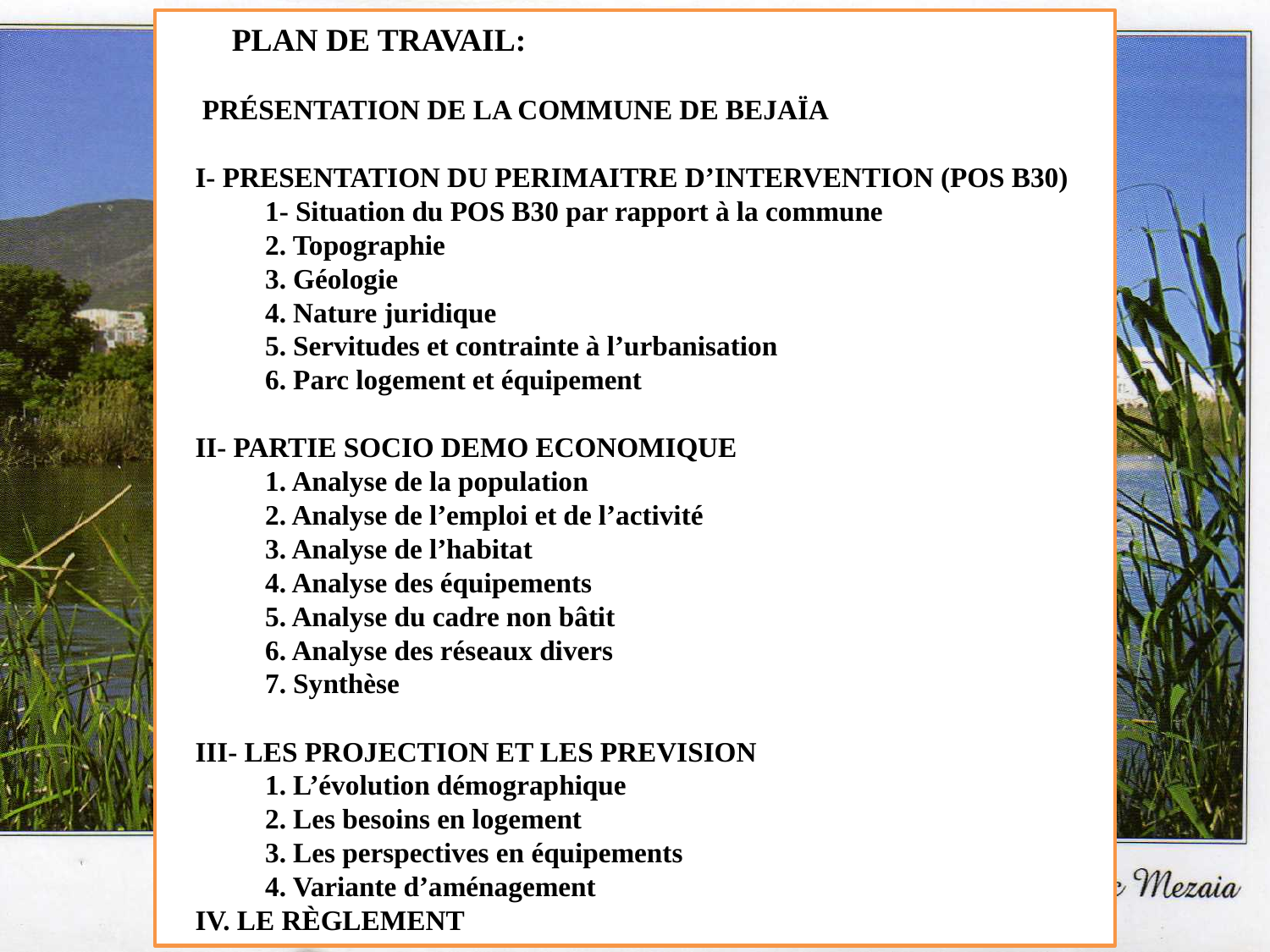

PLAN DE TRAVAIL:

     PRÉSENTATION DE LA COMMUNE DE BEJAÏA

    I- PRESENTATION DU PERIMAITRE D’INTERVENTION (POS B30)
              1- Situation du POS B30 par rapport à la commune
              2. Topographie
              3. Géologie
              4. Nature juridique
              5. Servitudes et contrainte à l’urbanisation
              6. Parc logement et équipement

    II- PARTIE SOCIO DEMO ECONOMIQUE
              1. Analyse de la population
              2. Analyse de l’emploi et de l’activité
              3. Analyse de l’habitat
              4. Analyse des équipements
              5. Analyse du cadre non bâtit
              6. Analyse des réseaux divers
              7. Synthèse

    III- LES PROJECTION ET LES PREVISION
              1. L’évolution démographique
              2. Les besoins en logement
              3. Les perspectives en équipements
              4. Variante d’aménagement
    IV. LE RÈGLEMENT